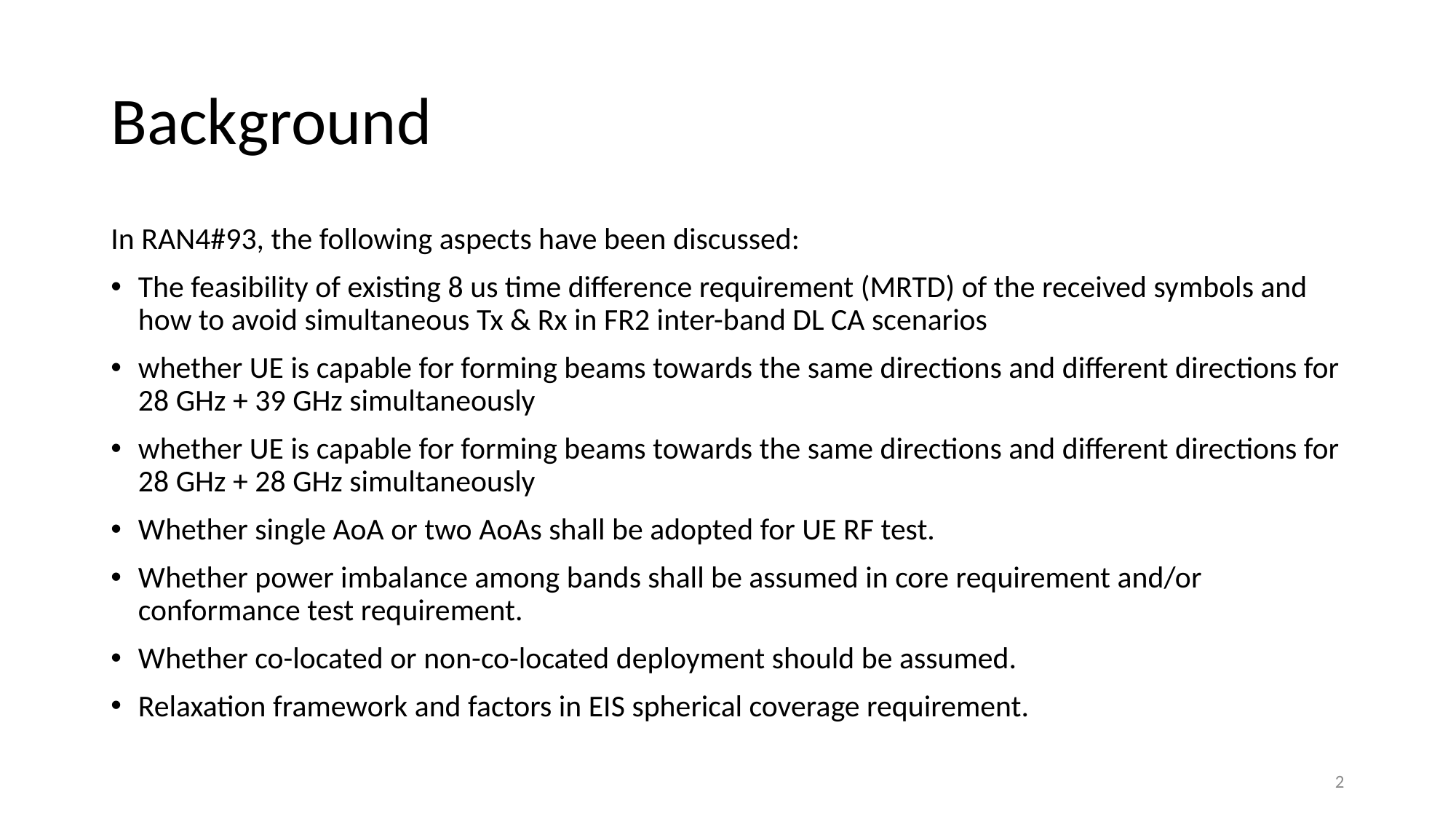

# Background
In RAN4#93, the following aspects have been discussed:
The feasibility of existing 8 us time difference requirement (MRTD) of the received symbols and how to avoid simultaneous Tx & Rx in FR2 inter-band DL CA scenarios
whether UE is capable for forming beams towards the same directions and different directions for 28 GHz + 39 GHz simultaneously
whether UE is capable for forming beams towards the same directions and different directions for 28 GHz + 28 GHz simultaneously
Whether single AoA or two AoAs shall be adopted for UE RF test.
Whether power imbalance among bands shall be assumed in core requirement and/or conformance test requirement.
Whether co-located or non-co-located deployment should be assumed.
Relaxation framework and factors in EIS spherical coverage requirement.

2